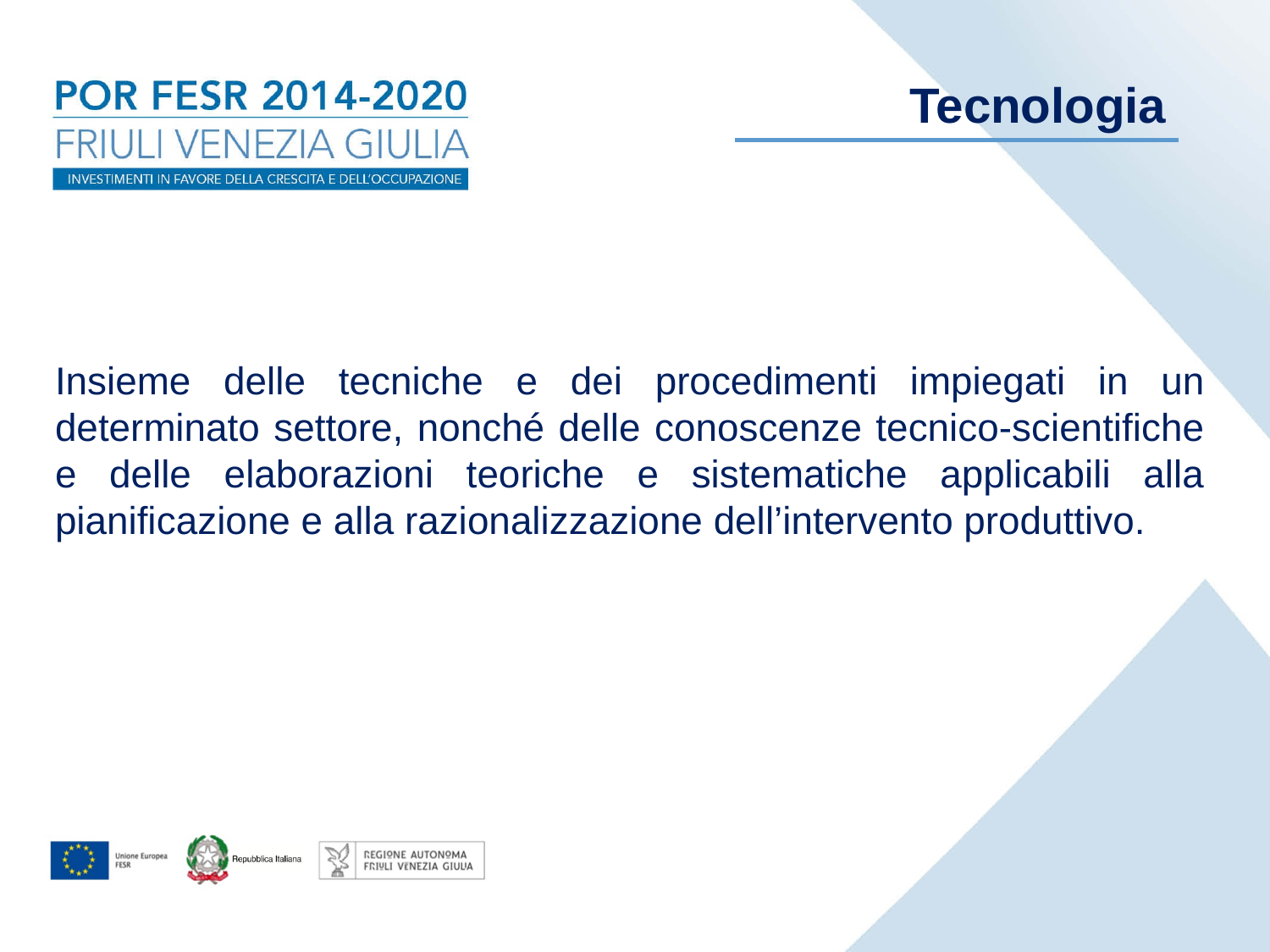

Tecnologia
Insieme delle tecniche e dei procedimenti impiegati in un determinato settore, nonché delle conoscenze tecnico-scientifiche e delle elaborazioni teoriche e sistematiche applicabili alla pianificazione e alla razionalizzazione dell’intervento produttivo.